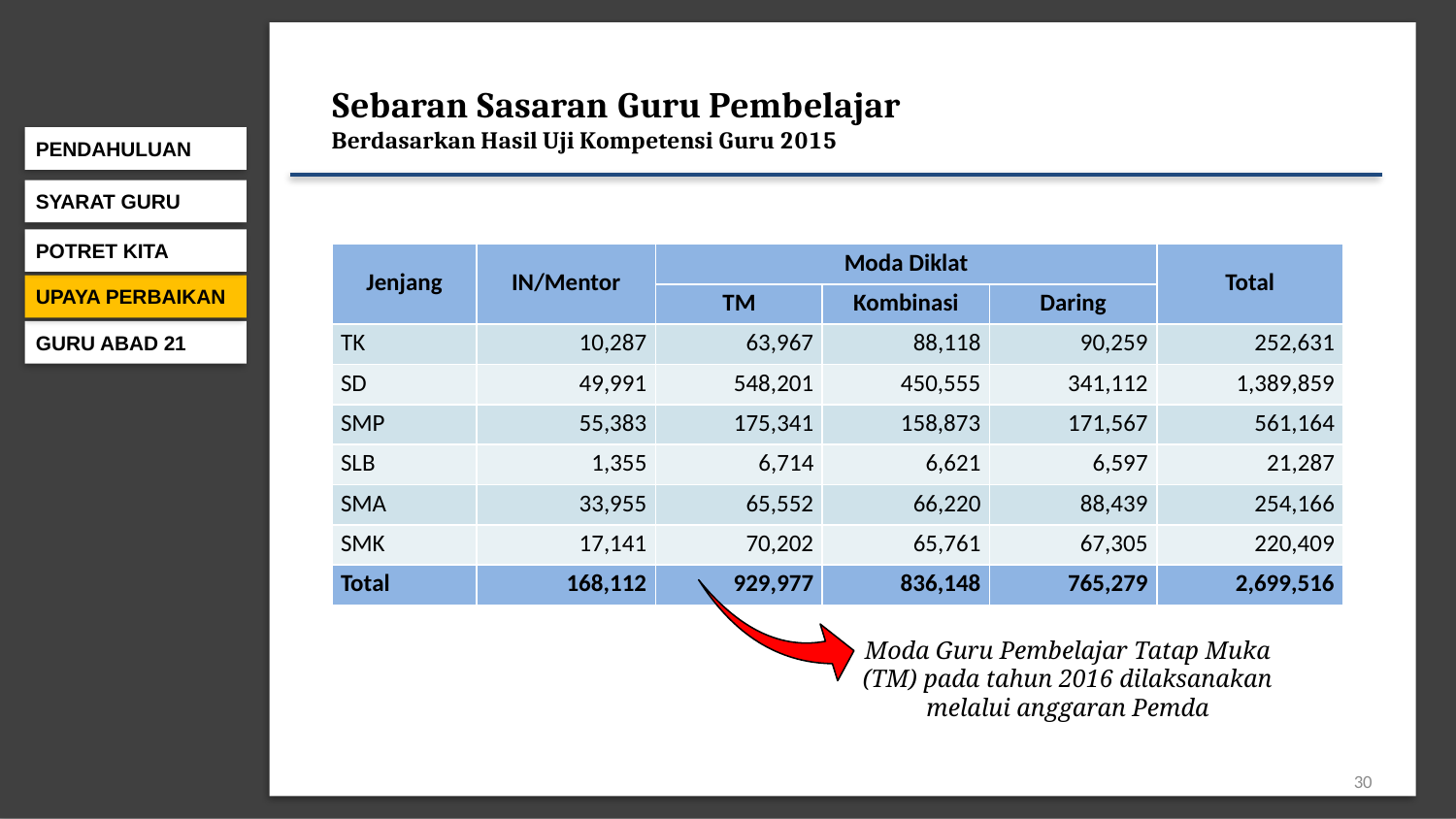

Sebaran Sasaran Guru Pembelajar
Berdasarkan Hasil Uji Kompetensi Guru 2015
PENDAHULUAN
SYARAT GURU
POTRET KITA
| Jenjang | IN/Mentor | Moda Diklat |  |  | Total |
| --- | --- | --- | --- | --- | --- |
|  |  | TM | Kombinasi | Daring |  |
| TK | 10,287 | 63,967 | 88,118 | 90,259 | 252,631 |
| SD | 49,991 | 548,201 | 450,555 | 341,112 | 1,389,859 |
| SMP | 55,383 | 175,341 | 158,873 | 171,567 | 561,164 |
| SLB | 1,355 | 6,714 | 6,621 | 6,597 | 21,287 |
| SMA | 33,955 | 65,552 | 66,220 | 88,439 | 254,166 |
| SMK | 17,141 | 70,202 | 65,761 | 67,305 | 220,409 |
| Total | 168,112 | 929,977 | 836,148 | 765,279 | 2,699,516 |
UPAYA PERBAIKAN
GURU ABAD 21

Moda Guru Pembelajar Tatap Muka (TM) pada tahun 2016 dilaksanakan melalui anggaran Pemda
30